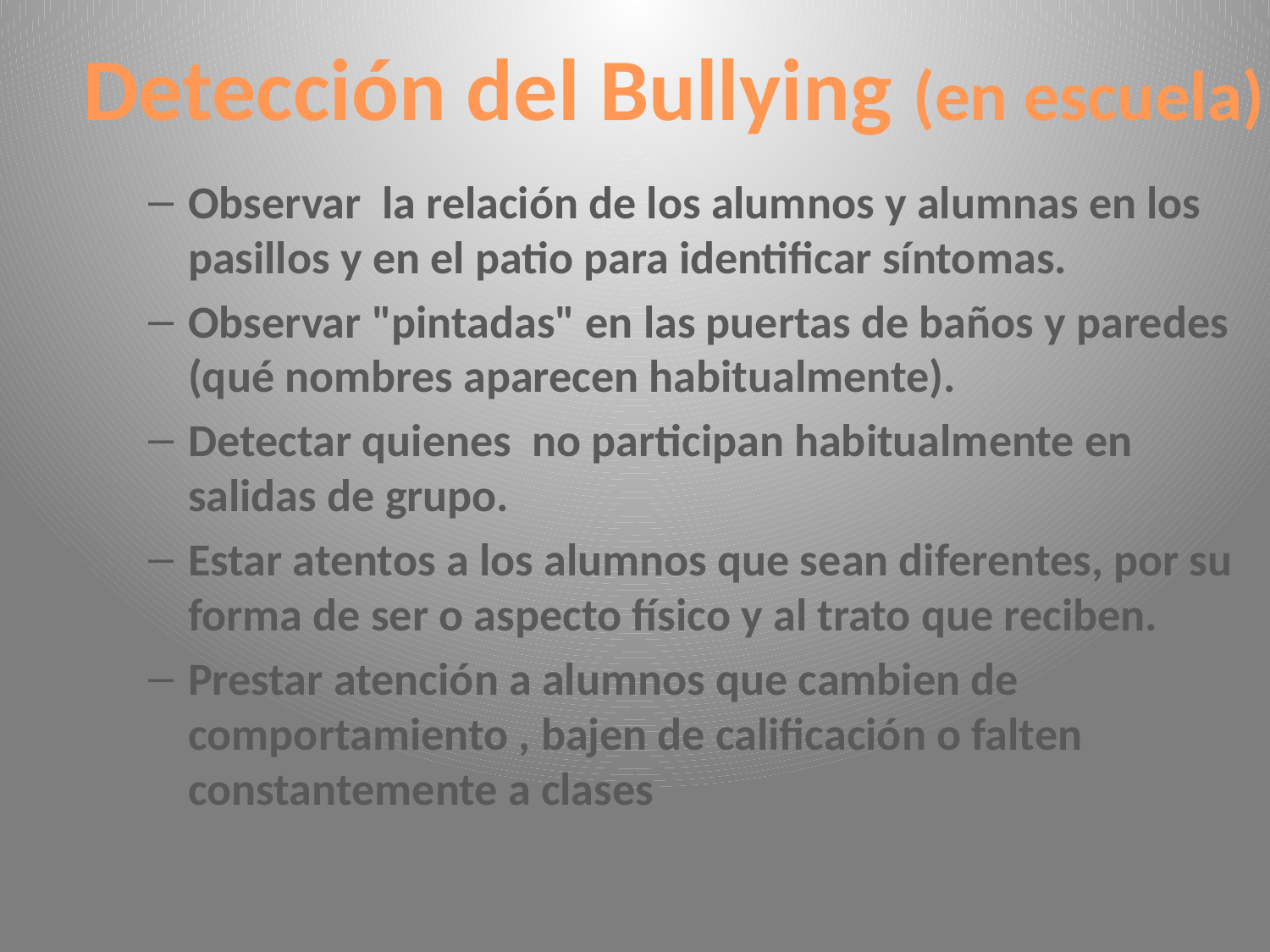

Detección del Bullying (en escuela)
Observar  la relación de los alumnos y alumnas en los pasillos y en el patio para identificar síntomas.
Observar "pintadas" en las puertas de baños y paredes (qué nombres aparecen habitualmente).
Detectar quienes  no participan habitualmente en salidas de grupo.
Estar atentos a los alumnos que sean diferentes, por su forma de ser o aspecto físico y al trato que reciben.
Prestar atención a alumnos que cambien de comportamiento , bajen de calificación o falten constantemente a clases